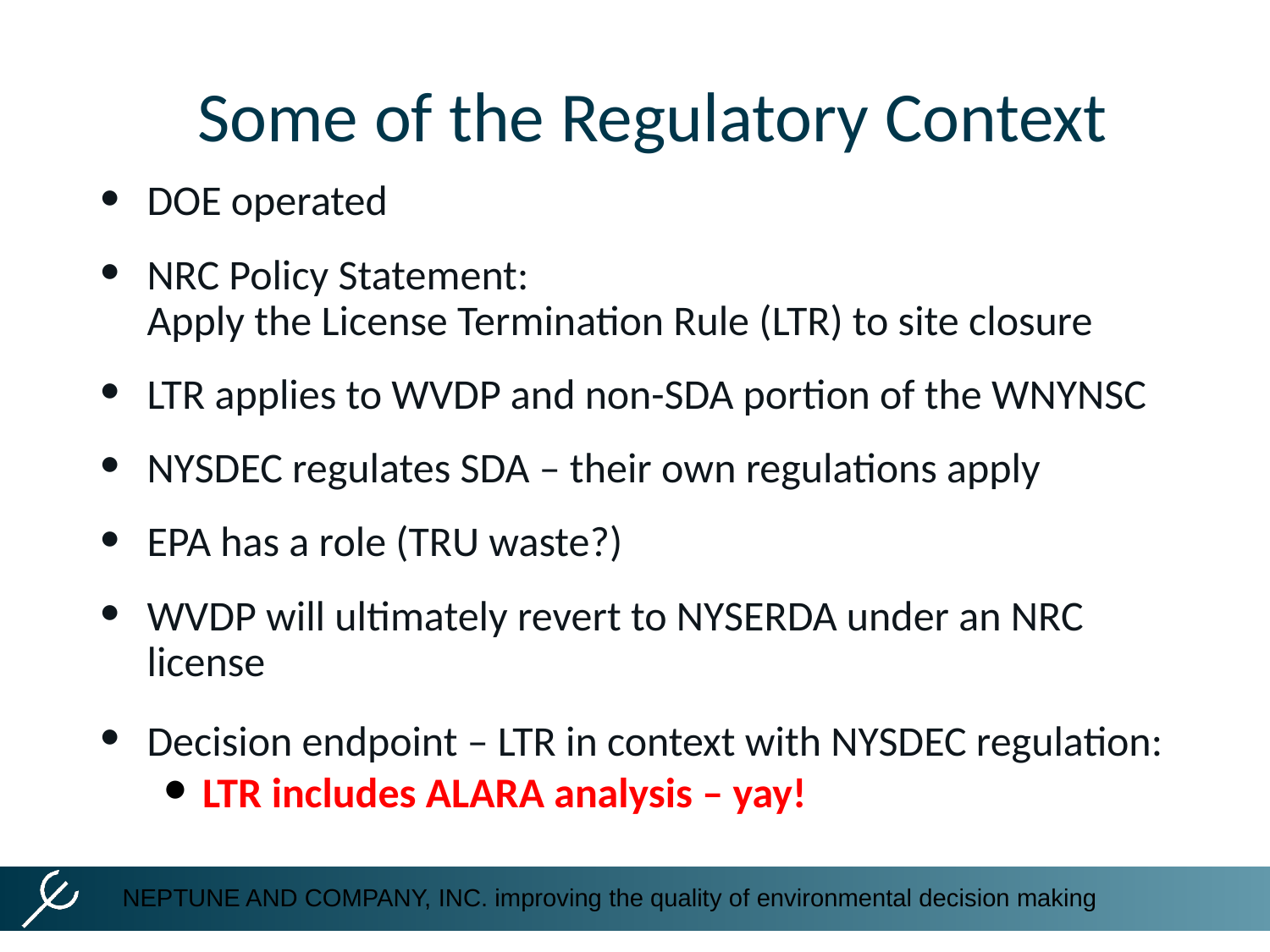

# Some of the Regulatory Context
DOE operated
NRC Policy Statement:
Apply the License Termination Rule (LTR) to site closure
LTR applies to WVDP and non-SDA portion of the WNYNSC
NYSDEC regulates SDA – their own regulations apply
EPA has a role (TRU waste?)
WVDP will ultimately revert to NYSERDA under an NRC license
Decision endpoint – LTR in context with NYSDEC regulation:
LTR includes ALARA analysis – yay!
NEPTUNE AND COMPANY, INC. improving the quality of environmental decision making